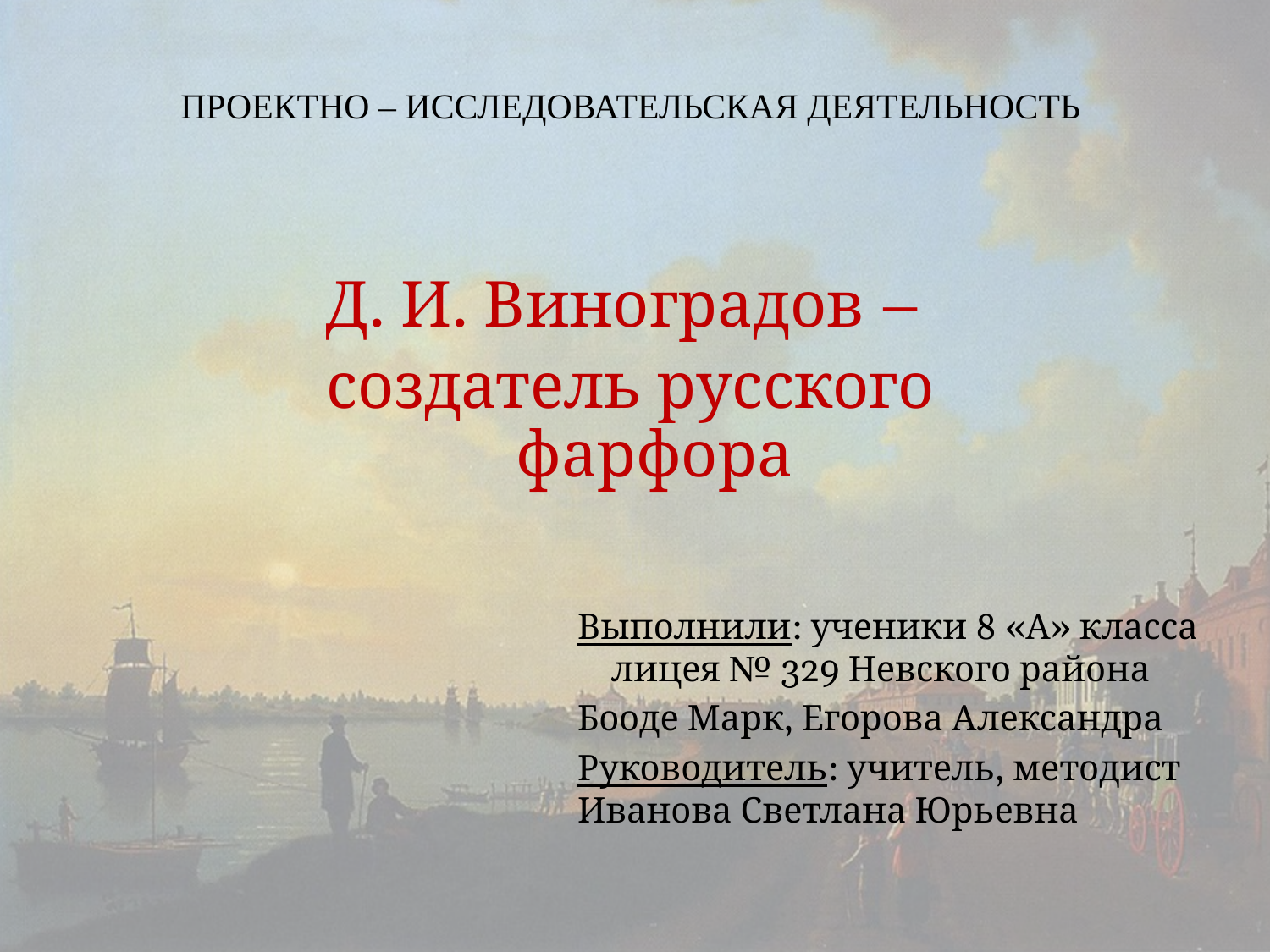

ПРОЕКТНО – ИССЛЕДОВАТЕЛЬСКАЯ ДЕЯТЕЛЬНОСТЬ
Д. И. Виноградов –
создатель русского фарфора
Выполнили: ученики 8 «А» класса             лицея № 329 Невского района
Бооде Марк, Егорова Александра
Руководитель: учитель, методист Иванова Светлана Юрьевна